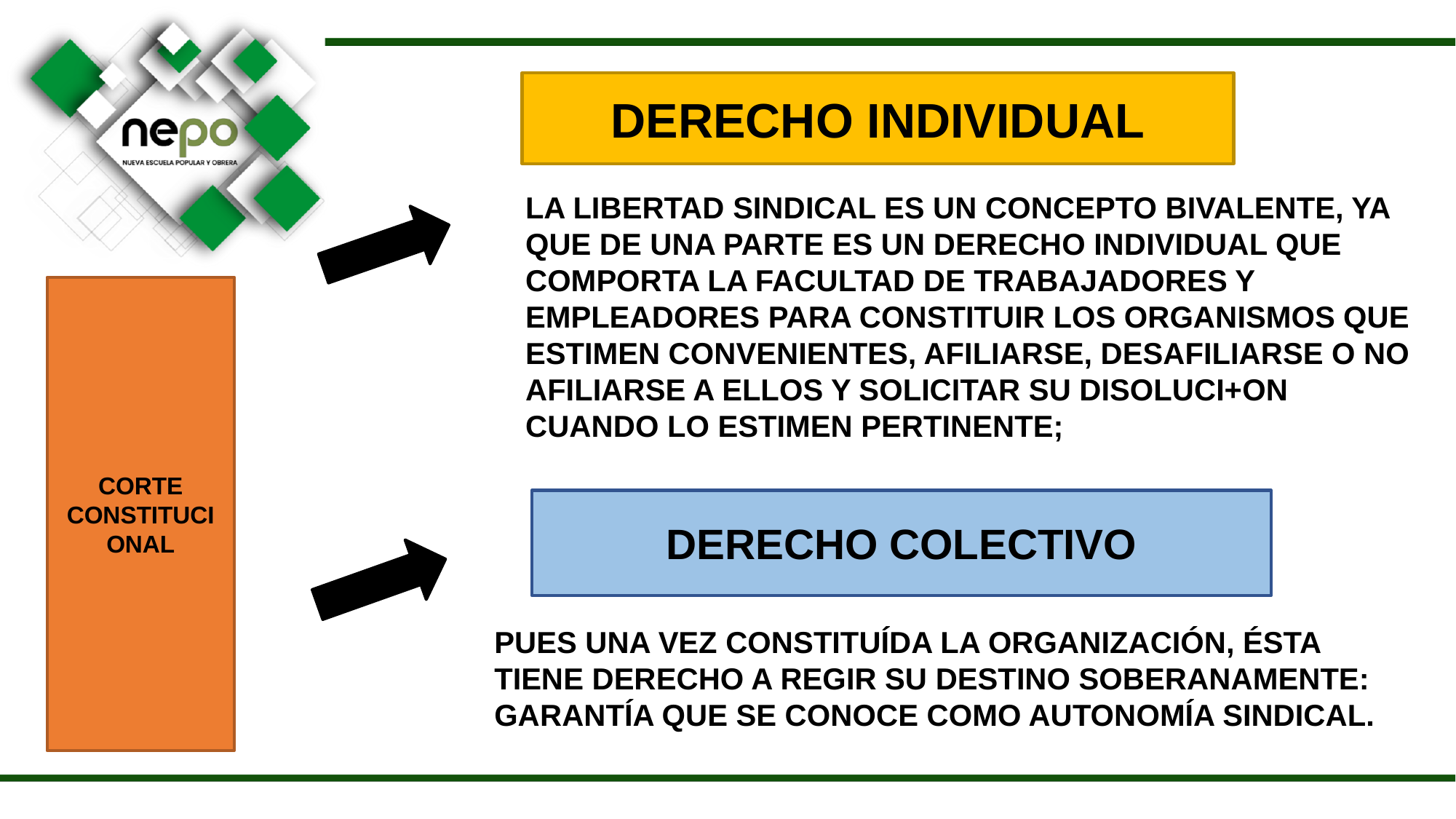

DERECHO INDIVIDUAL
LA LIBERTAD SINDICAL ES UN CONCEPTO BIVALENTE, YA QUE DE UNA PARTE ES UN DERECHO INDIVIDUAL QUE COMPORTA LA FACULTAD DE TRABAJADORES Y EMPLEADORES PARA CONSTITUIR LOS ORGANISMOS QUE ESTIMEN CONVENIENTES, AFILIARSE, DESAFILIARSE O NO AFILIARSE A ELLOS Y SOLICITAR SU DISOLUCI+ON CUANDO LO ESTIMEN PERTINENTE;

CORTE CONSTITUCIONAL
DERECHO COLECTIVO

PUES UNA VEZ CONSTITUÍDA LA ORGANIZACIÓN, ÉSTA TIENE DERECHO A REGIR SU DESTINO SOBERANAMENTE: GARANTÍA QUE SE CONOCE COMO AUTONOMÍA SINDICAL.